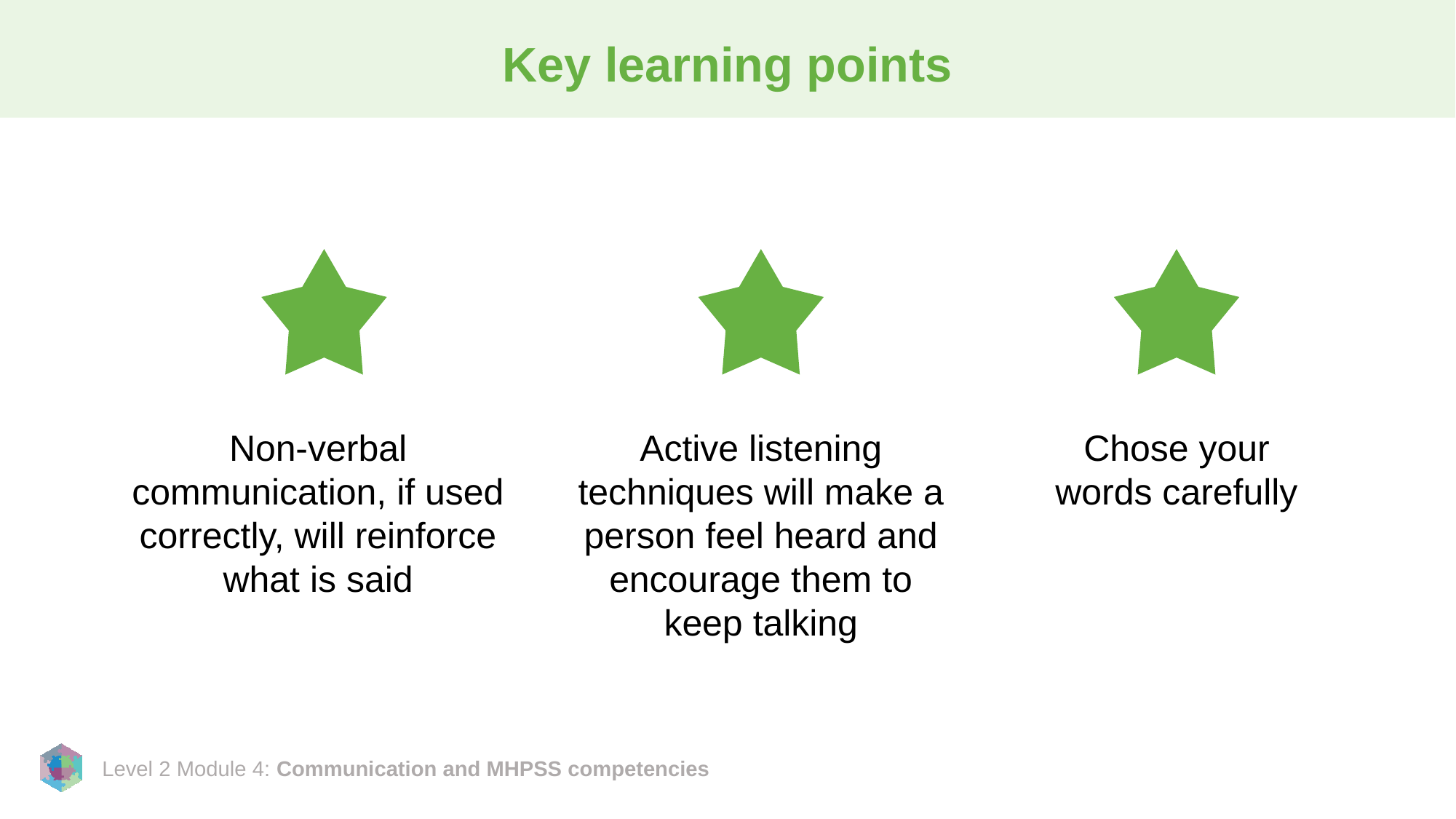

# Key learning points

Non-verbal communication, if used correctly, will reinforce what is said
Active listening techniques will make a person feel heard and encourage them to keep talking
Chose your words carefully